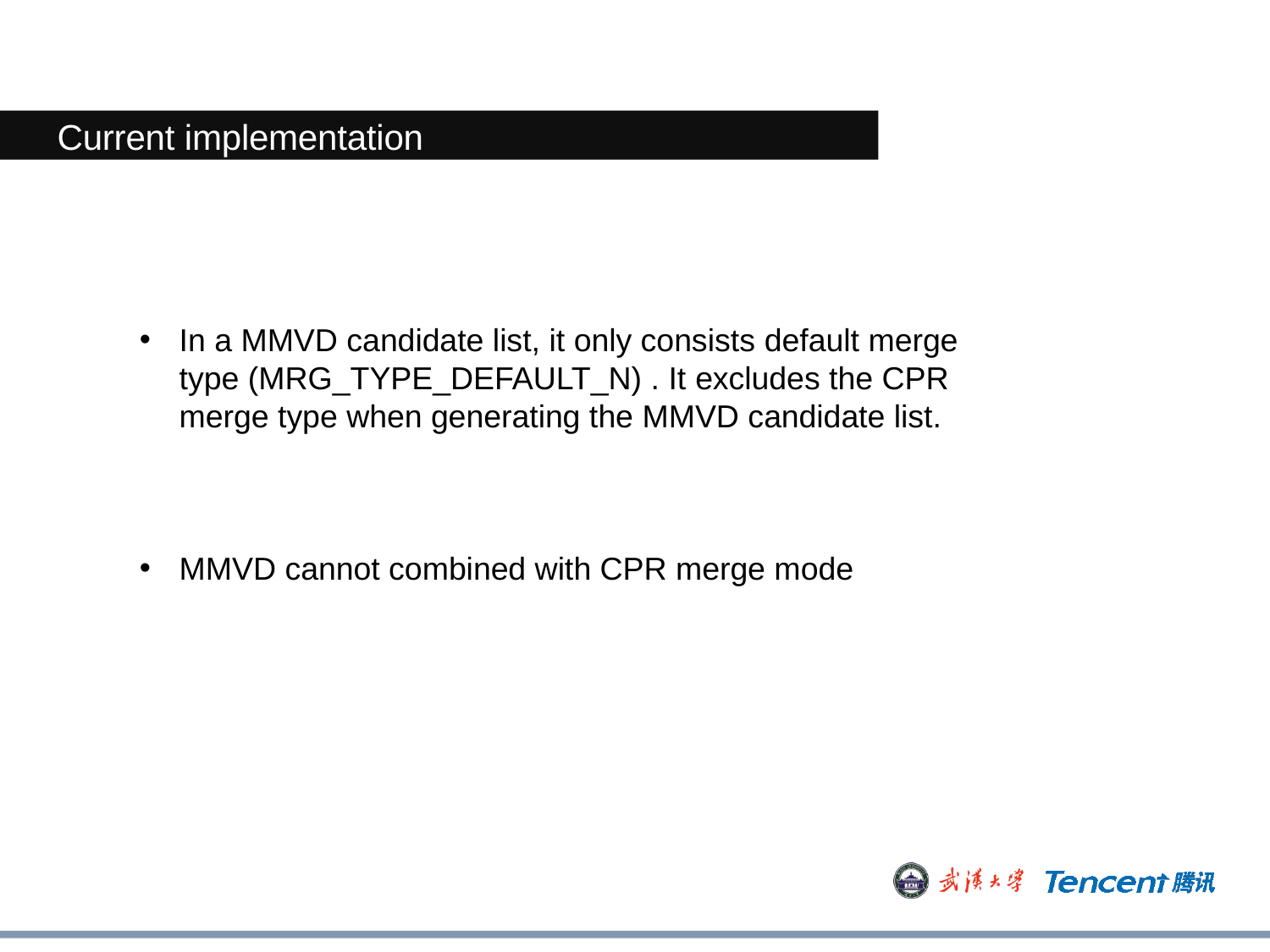

Current implementation
In a MMVD candidate list, it only consists default merge type (MRG_TYPE_DEFAULT_N) . It excludes the CPR merge type when generating the MMVD candidate list.

MMVD cannot combined with CPR merge mode